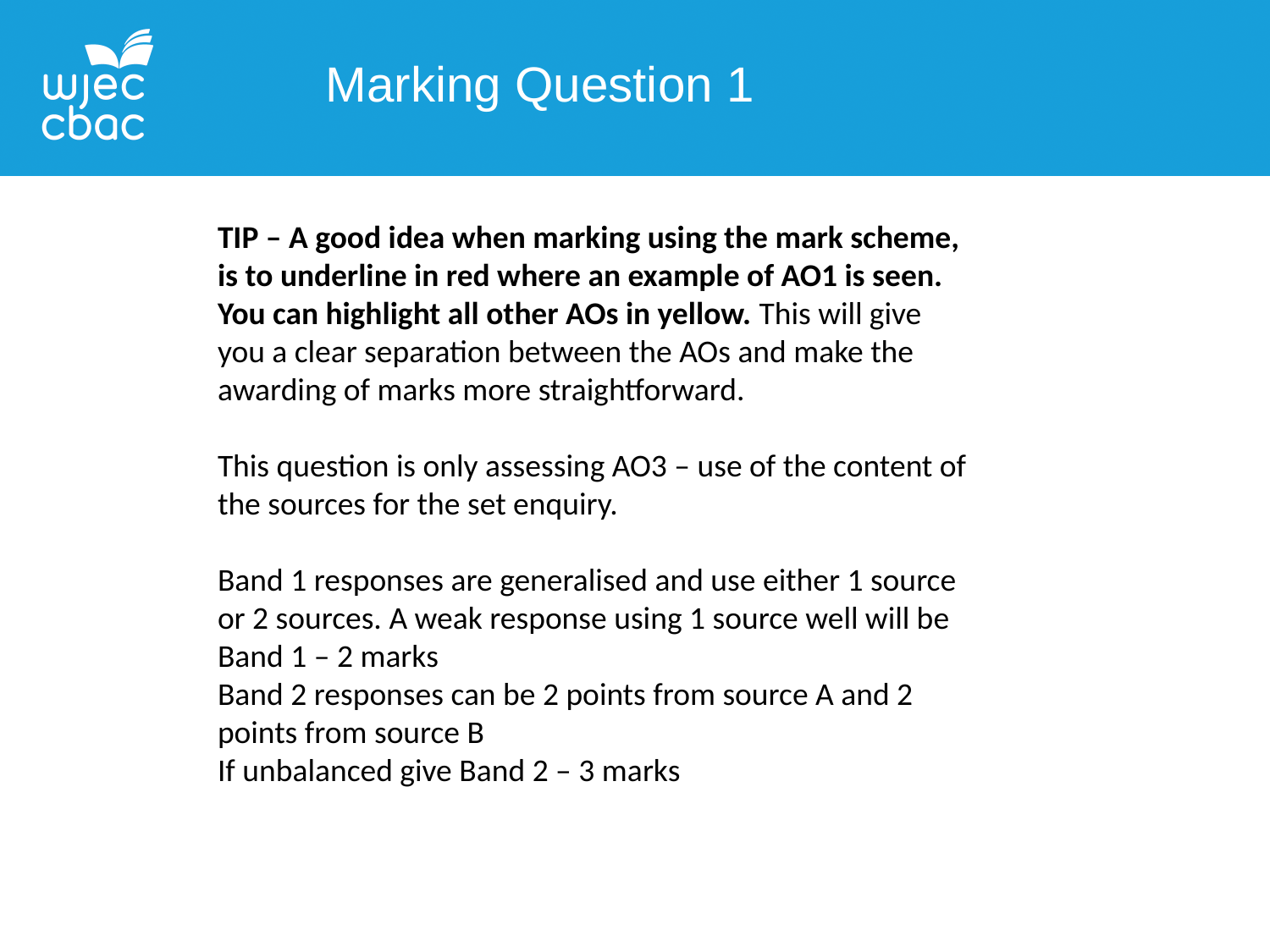

Marking Question 1

TIP – A good idea when marking using the mark scheme, is to underline in red where an example of AO1 is seen. You can highlight all other AOs in yellow. This will give you a clear separation between the AOs and make the awarding of marks more straightforward.

This question is only assessing AO3 – use of the content of the sources for the set enquiry.

Band 1 responses are generalised and use either 1 source or 2 sources. A weak response using 1 source well will be Band 1 – 2 marks
Band 2 responses can be 2 points from source A and 2 points from source B
If unbalanced give Band 2 – 3 marks